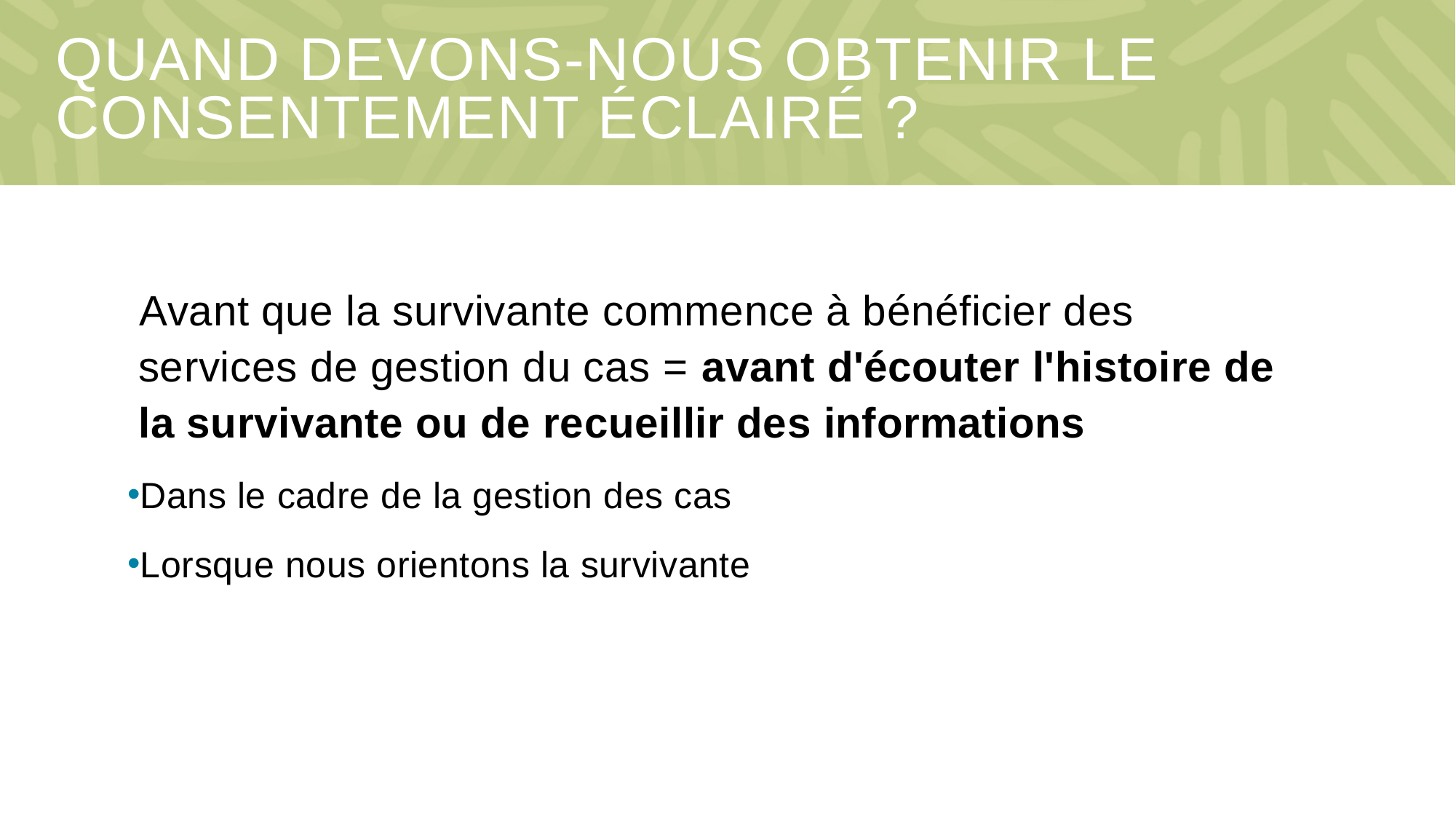

# Quand devons-nous obtenir le consentement éclairé ?
Avant que la survivante commence à bénéficier des services de gestion du cas = avant d'écouter l'histoire de la survivante ou de recueillir des informations
Dans le cadre de la gestion des cas
Lorsque nous orientons la survivante